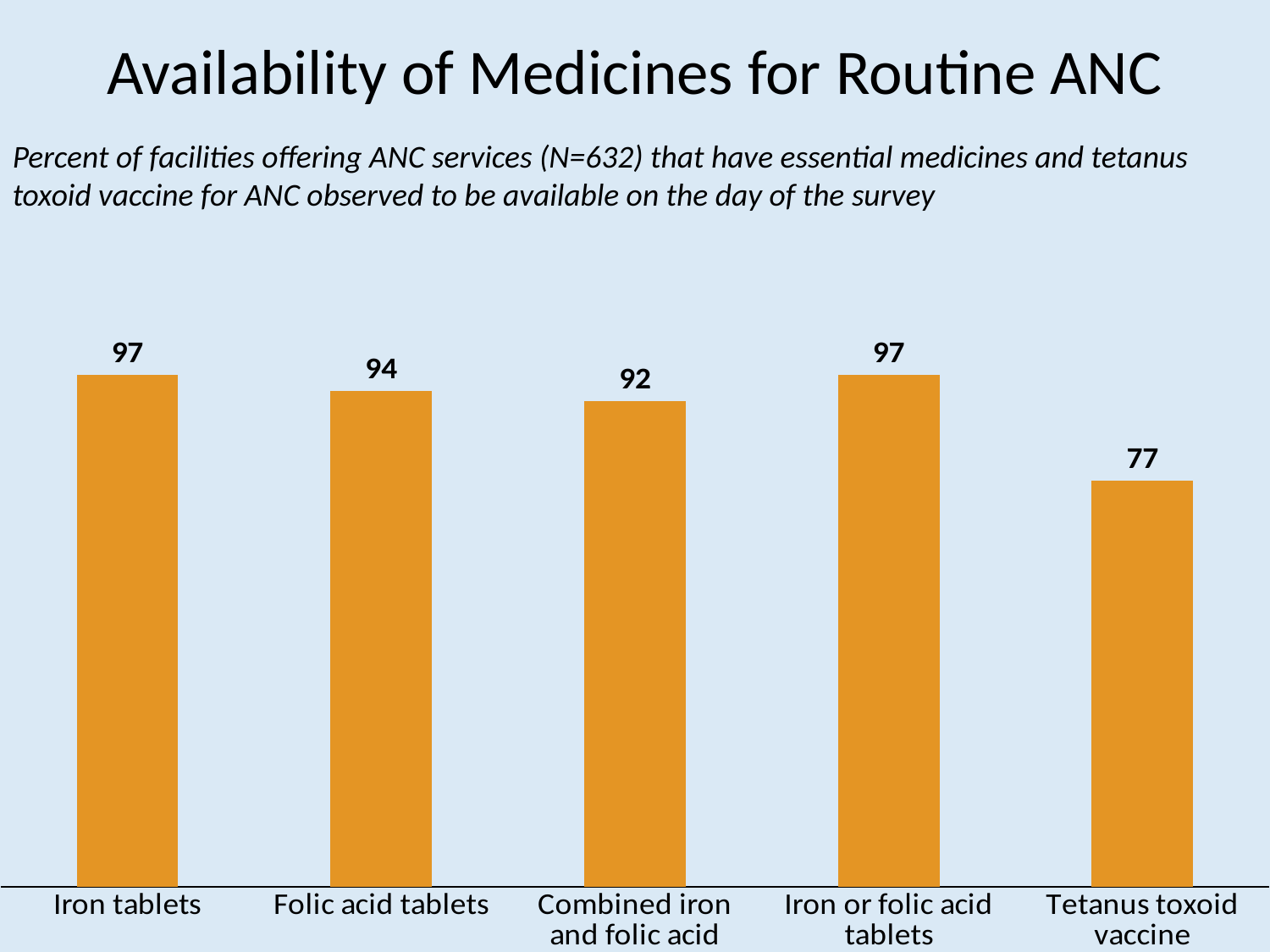

# Availability of Medicines for Routine ANC
Percent of facilities offering ANC services (N=632) that have essential medicines and tetanus toxoid vaccine for ANC observed to be available on the day of the survey

### Chart

| Category | Series 1 |
|---|---|
| Iron tablets | 97.0 |
| Folic acid tablets | 94.0 |
| Combined iron and folic acid | 92.0 |
| Iron or folic acid tablets | 97.0 |
| Tetanus toxoid vaccine | 77.0 |